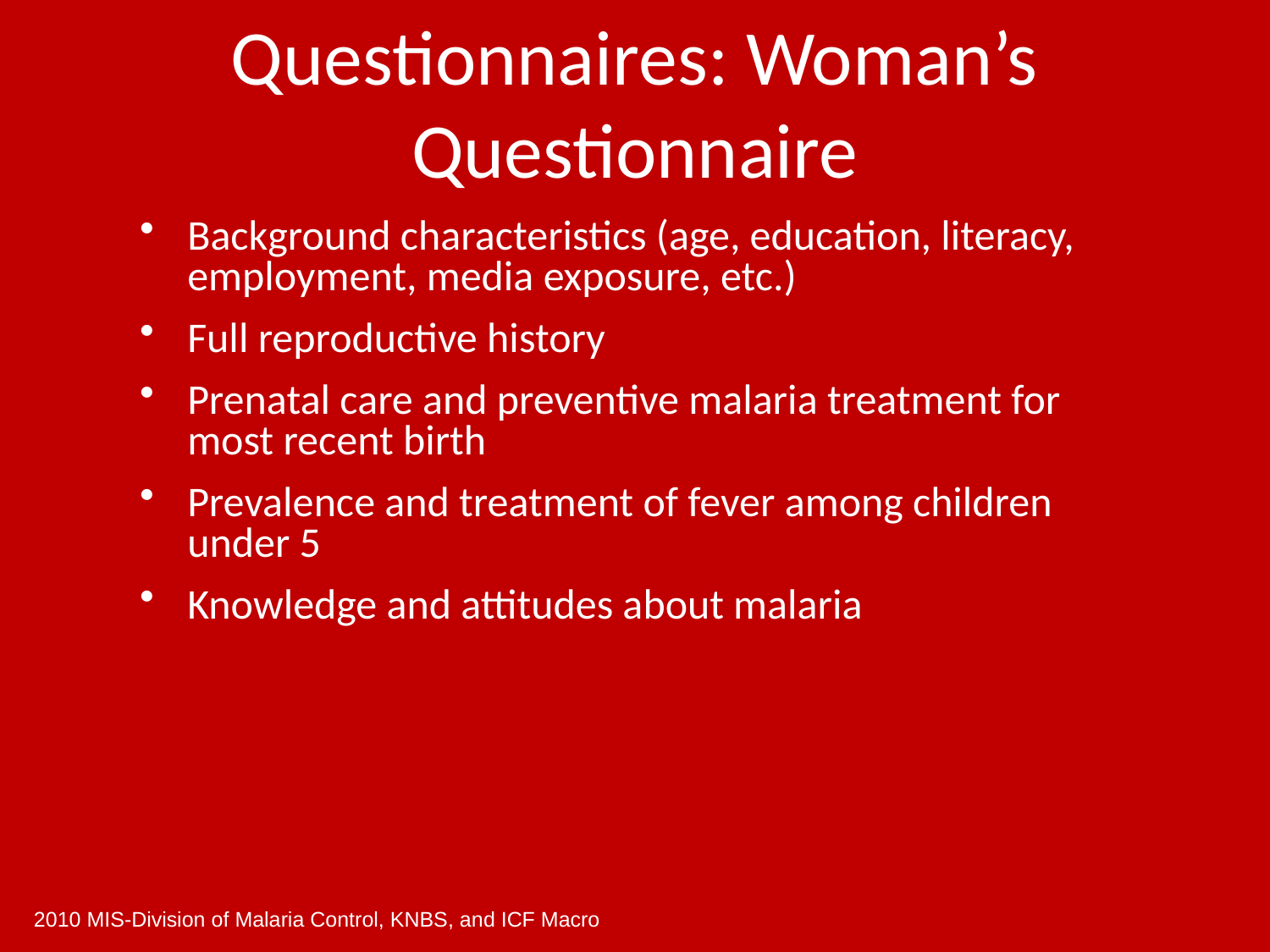

# Questionnaires: Woman’s Questionnaire
Background characteristics (age, education, literacy, employment, media exposure, etc.)
Full reproductive history
Prenatal care and preventive malaria treatment for most recent birth
Prevalence and treatment of fever among children under 5
Knowledge and attitudes about malaria
2010 MIS-Division of Malaria Control, KNBS, and ICF Macro